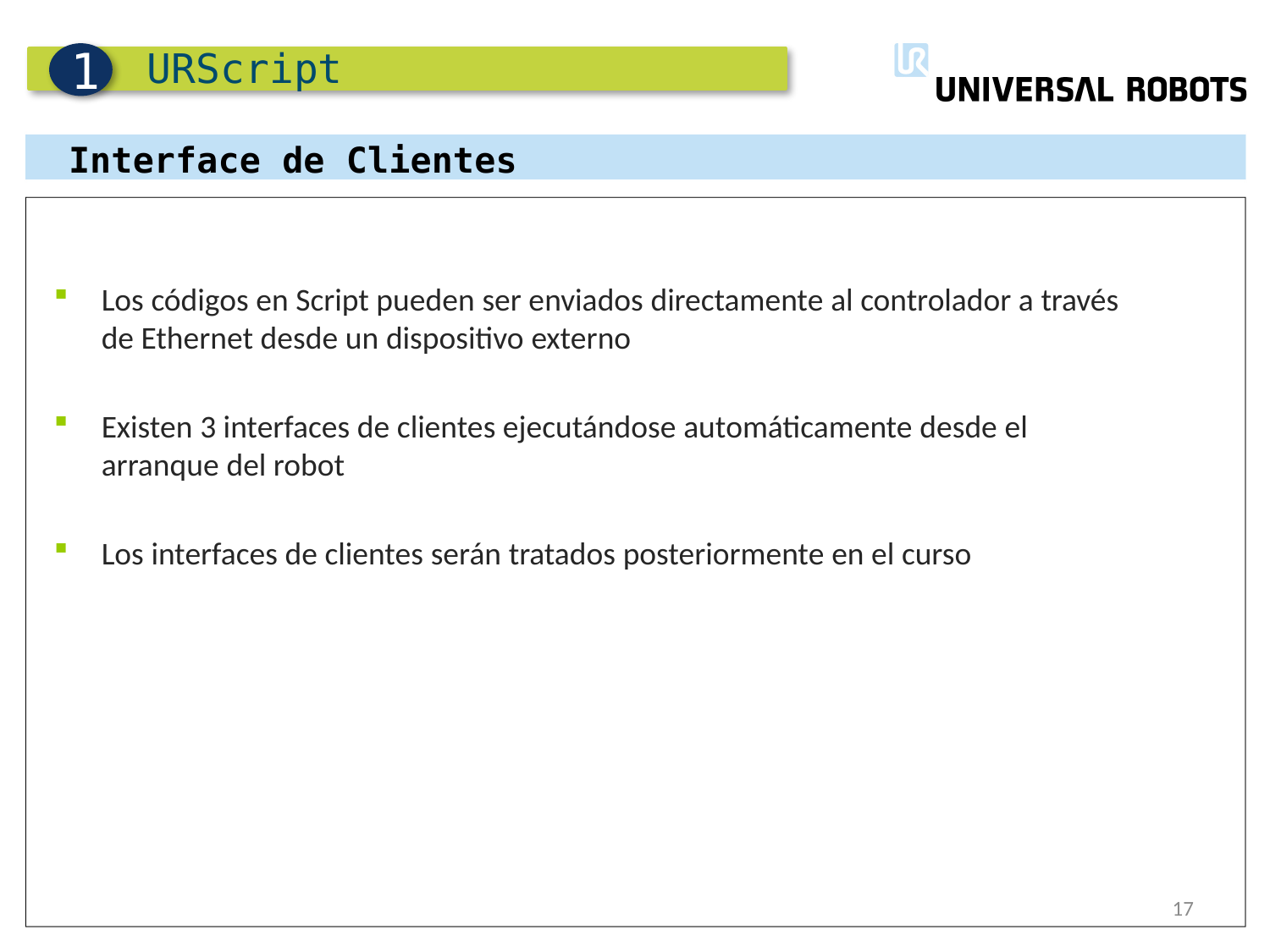

URScript
1

Interface de Clientes

Los códigos en Script pueden ser enviados directamente al controlador a través de Ethernet desde un dispositivo externo

Existen 3 interfaces de clientes ejecutándose automáticamente desde el arranque del robot

Los interfaces de clientes serán tratados posteriormente en el curso
17